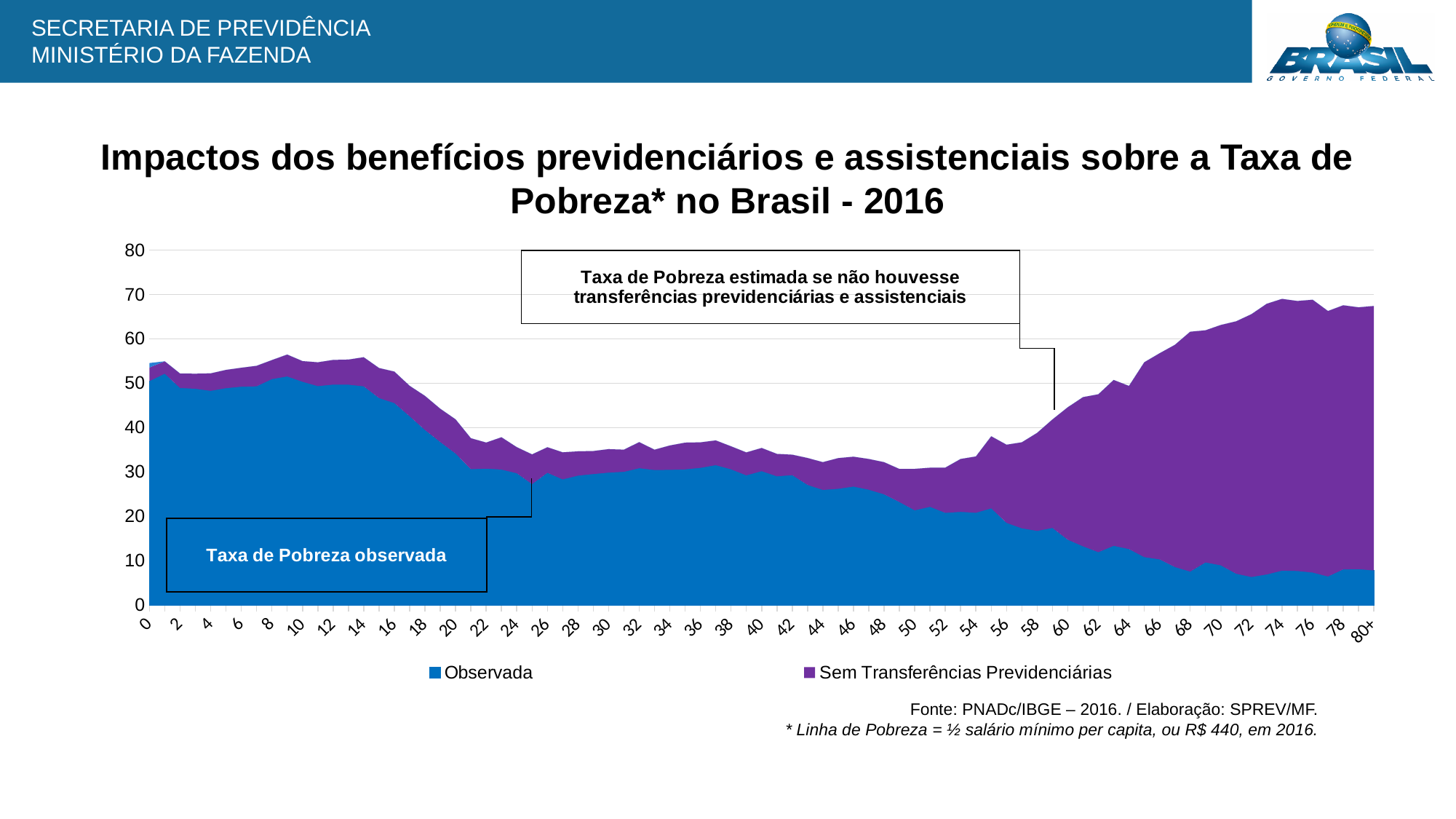

Impactos dos benefícios previdenciários e assistenciais sobre a Taxa de Pobreza* no Brasil - 2016

[unsupported chart]

Fonte: PNADc/IBGE – 2016. / Elaboração: SPREV/MF.
* Linha de Pobreza = ½ salário mínimo per capita, ou R$ 440, em 2016.